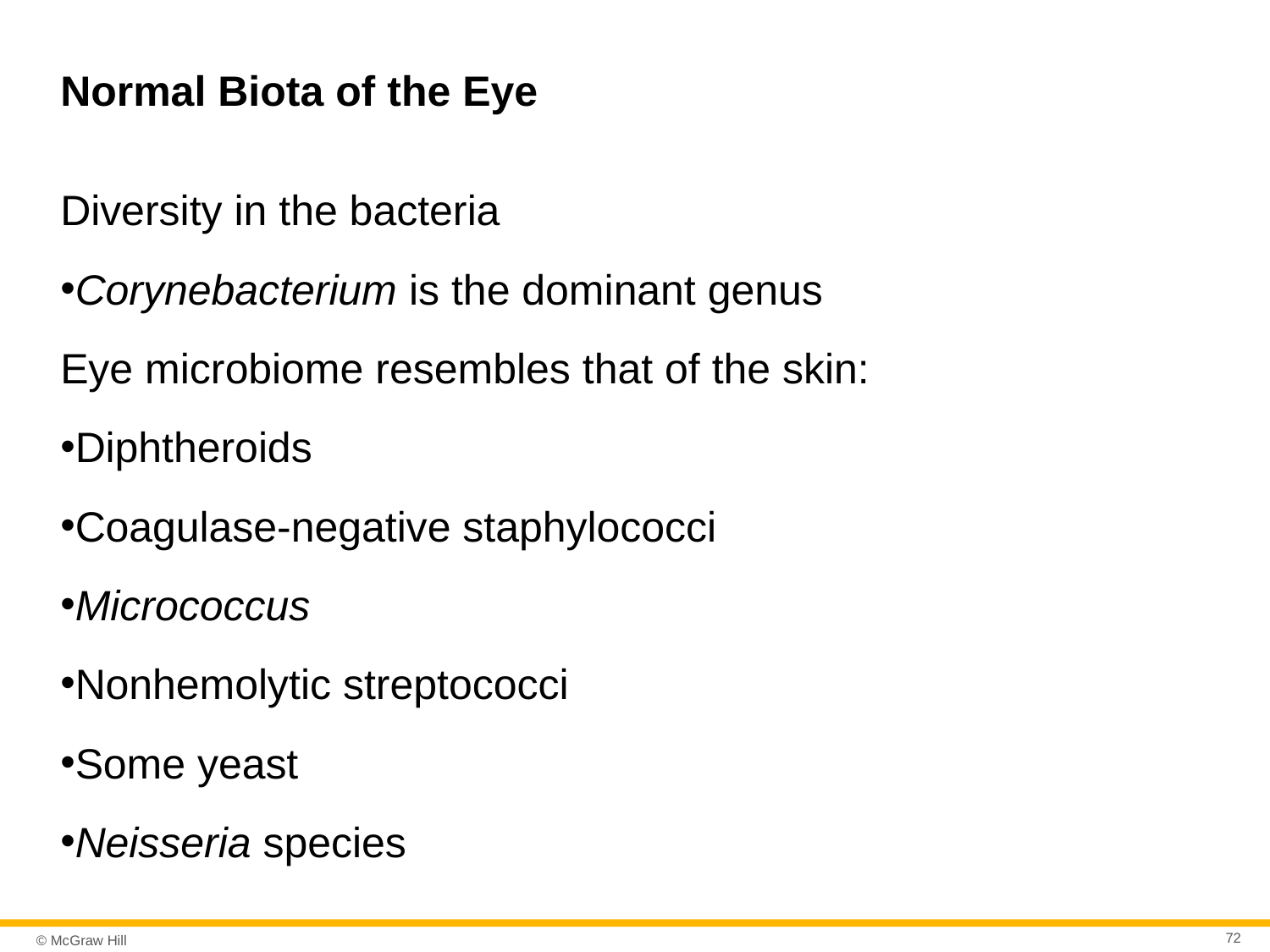

# Normal Biota of the Eye
Diversity in the bacteria
Corynebacterium is the dominant genus
Eye microbiome resembles that of the skin:
Diphtheroids
Coagulase-negative staphylococci
Micrococcus
Nonhemolytic streptococci
Some yeast
Neisseria species